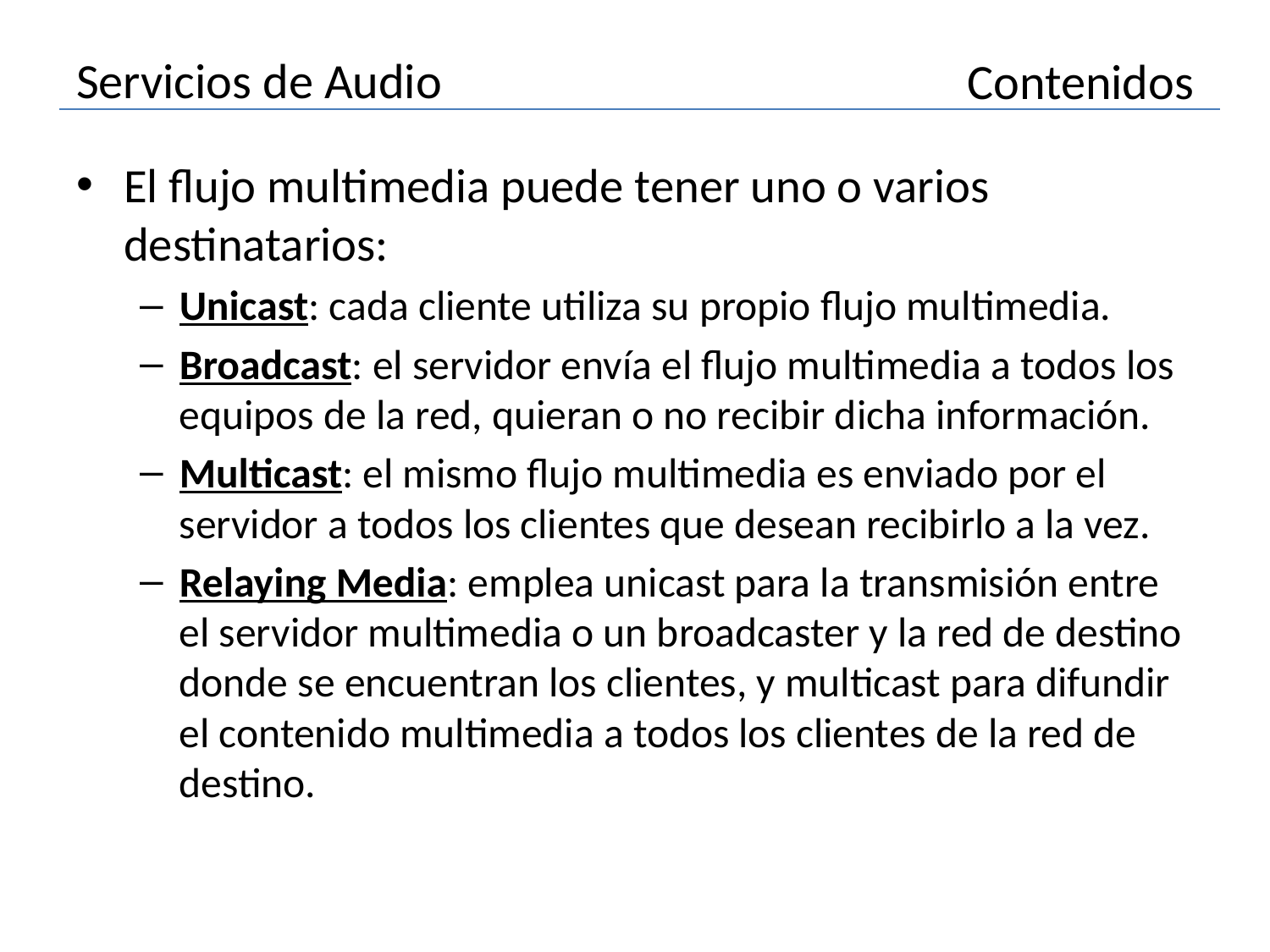

# Servicios de Audio
Contenidos
El flujo multimedia puede tener uno o varios destinatarios:
Unicast: cada cliente utiliza su propio flujo multimedia.
Broadcast: el servidor envía el flujo multimedia a todos los equipos de la red, quieran o no recibir dicha información.
Multicast: el mismo flujo multimedia es enviado por el servidor a todos los clientes que desean recibirlo a la vez.
Relaying Media: emplea unicast para la transmisión entre el servidor multimedia o un broadcaster y la red de destino donde se encuentran los clientes, y multicast para difundir el contenido multimedia a todos los clientes de la red de destino.